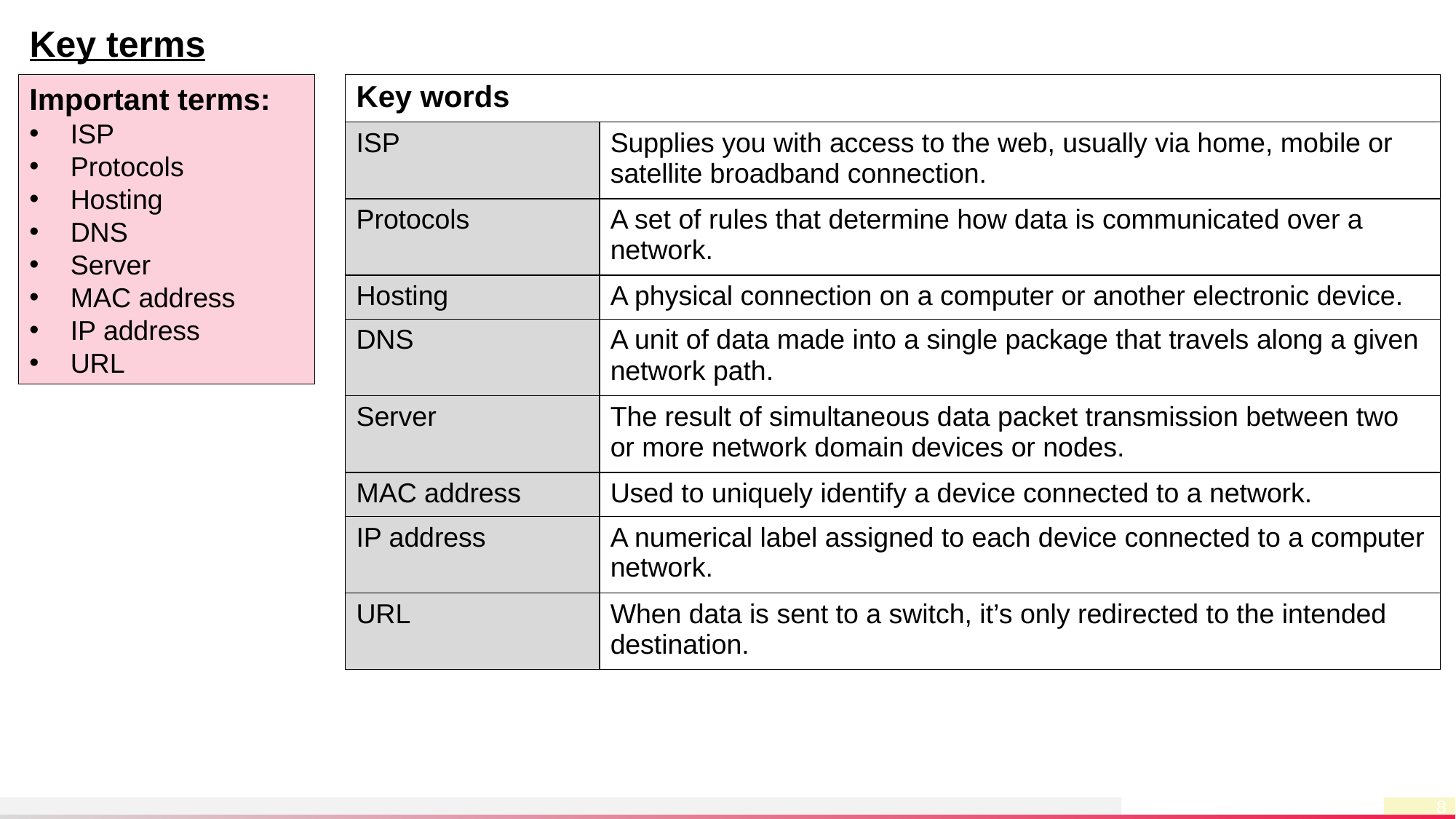

Key terms
Important terms:
ISP
Protocols
Hosting
DNS
Server
MAC address
IP address
URL
| Key words |  |
| --- | --- |
| ISP | Supplies you with access to the web, usually via home, mobile or satellite broadband connection. |
| Protocols | A set of rules that determine how data is communicated over a network. |
| Hosting | A physical connection on a computer or another electronic device. |
| DNS | A unit of data made into a single package that travels along a given network path. |
| Server | The result of simultaneous data packet transmission between two or more network domain devices or nodes. |
| MAC address | Used to uniquely identify a device connected to a network. |
| IP address | A numerical label assigned to each device connected to a computer network. |
| URL | When data is sent to a switch, it’s only redirected to the intended destination. |
8